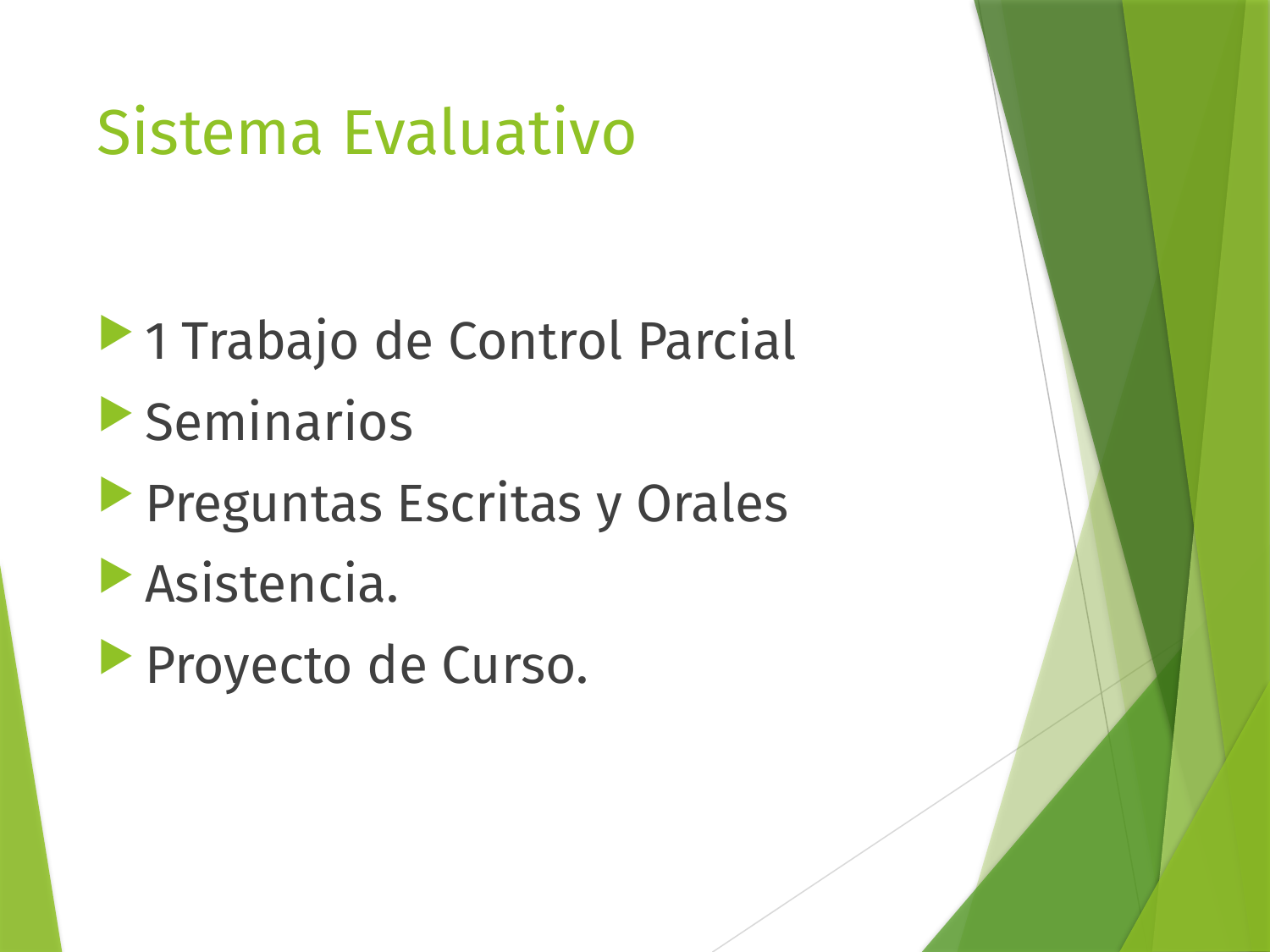

# Sistema Evaluativo
1 Trabajo de Control Parcial
Seminarios
Preguntas Escritas y Orales
Asistencia.
Proyecto de Curso.